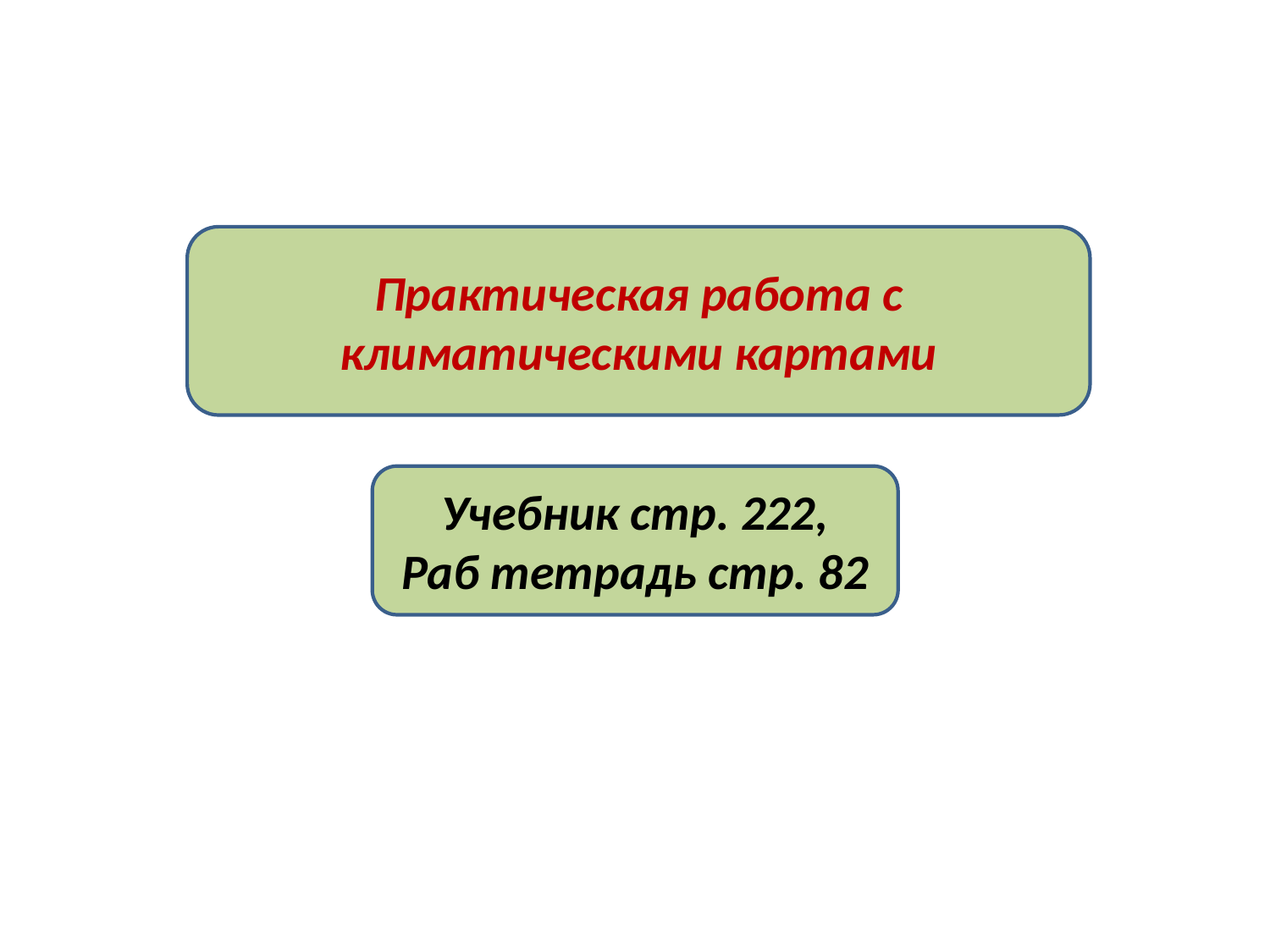

Практическая работа с климатическими картами
Учебник стр. 222,
Раб тетрадь стр. 82